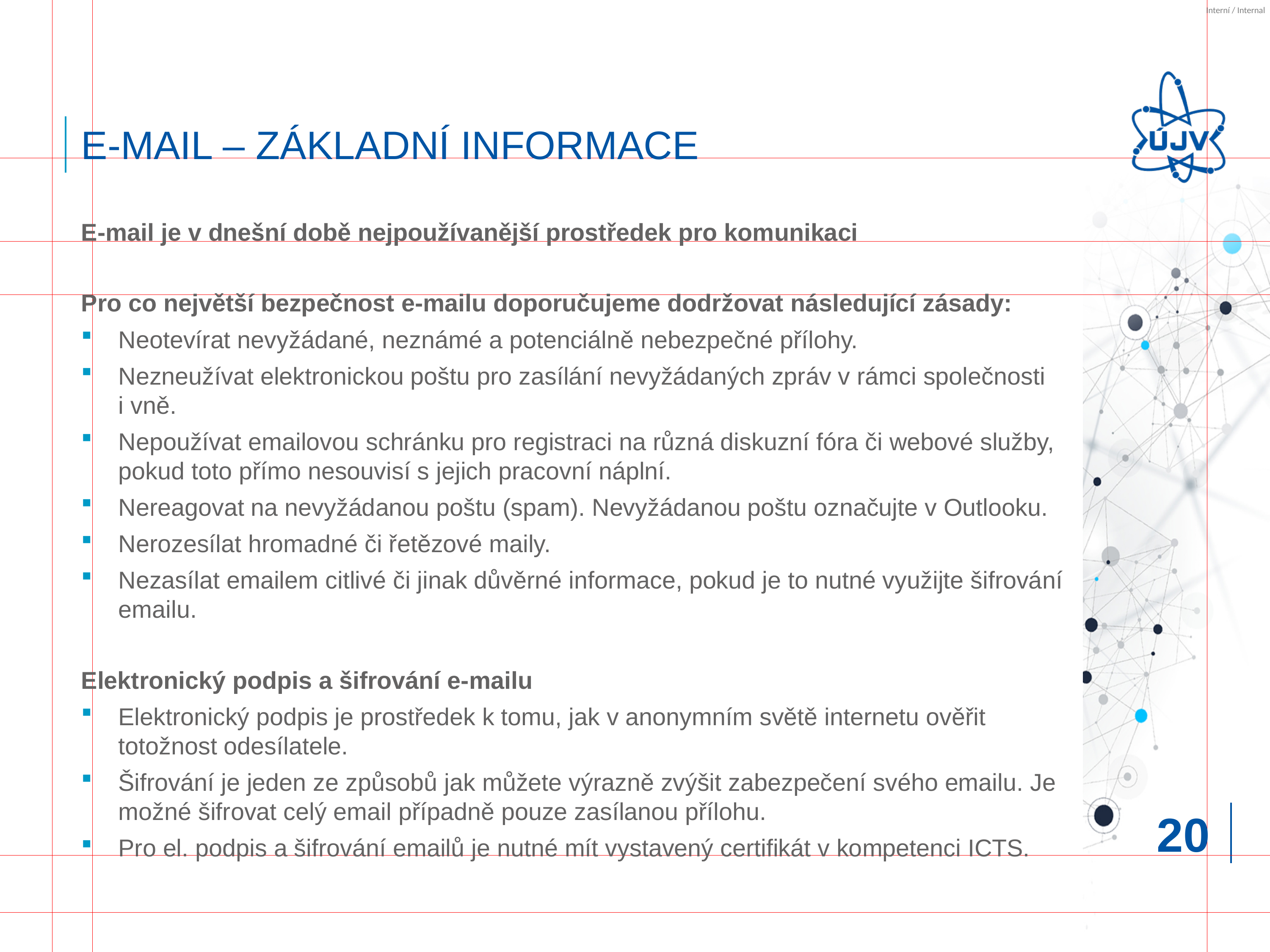

# E-mail – základní informace
E-mail je v dnešní době nejpoužívanější prostředek pro komunikaci

Pro co největší bezpečnost e-mailu doporučujeme dodržovat následující zásady:
Neotevírat nevyžádané, neznámé a potenciálně nebezpečné přílohy.
Nezneužívat elektronickou poštu pro zasílání nevyžádaných zpráv v rámci společnosti i vně.
Nepoužívat emailovou schránku pro registraci na různá diskuzní fóra či webové služby, pokud toto přímo nesouvisí s jejich pracovní náplní.
Nereagovat na nevyžádanou poštu (spam). Nevyžádanou poštu označujte v Outlooku.
Nerozesílat hromadné či řetězové maily.
Nezasílat emailem citlivé či jinak důvěrné informace, pokud je to nutné využijte šifrování emailu.

Elektronický podpis a šifrování e-mailu
Elektronický podpis je prostředek k tomu, jak v anonymním světě internetu ověřit totožnost odesílatele.
Šifrování je jeden ze způsobů jak můžete výrazně zvýšit zabezpečení svého emailu. Je možné šifrovat celý email případně pouze zasílanou přílohu.
Pro el. podpis a šifrování emailů je nutné mít vystavený certifikát v kompetenci ICTS.
20